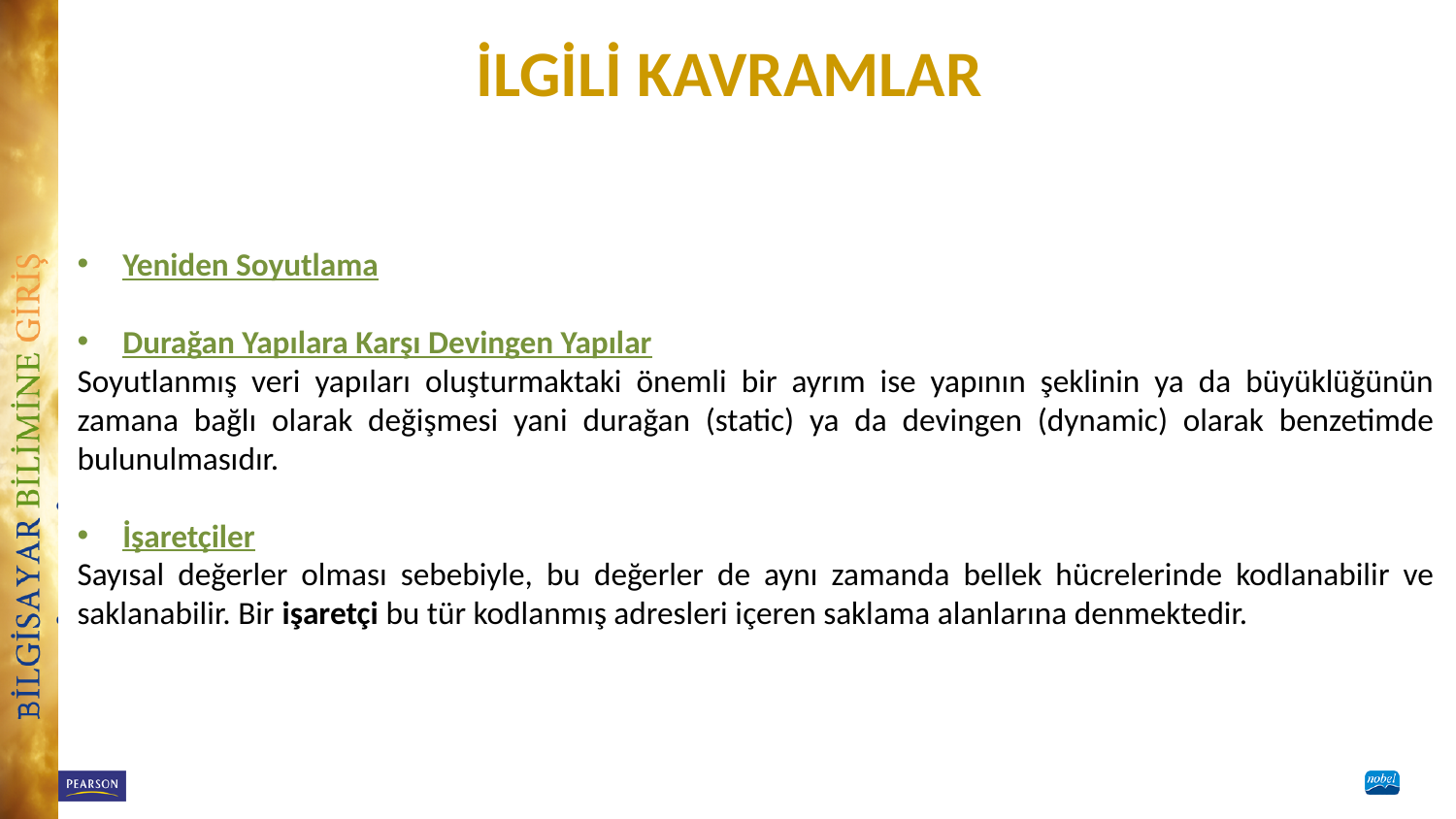

# İLGİLİ KAVRAMLAR
Yeniden Soyutlama

Durağan Yapılara Karşı Devingen Yapılar
Soyutlanmış veri yapıları oluşturmaktaki önemli bir ayrım ise yapının şeklinin ya da büyüklüğünün zamana bağlı olarak değişmesi yani durağan (static) ya da devingen (dynamic) olarak benzetimde bulunulmasıdır.

İşaretçiler
Sayısal değerler olması sebebiyle, bu değerler de aynı zamanda bellek hücrelerinde kodlanabilir ve saklanabilir. Bir işaretçi bu tür kodlanmış adresleri içeren saklama alanlarına denmektedir.